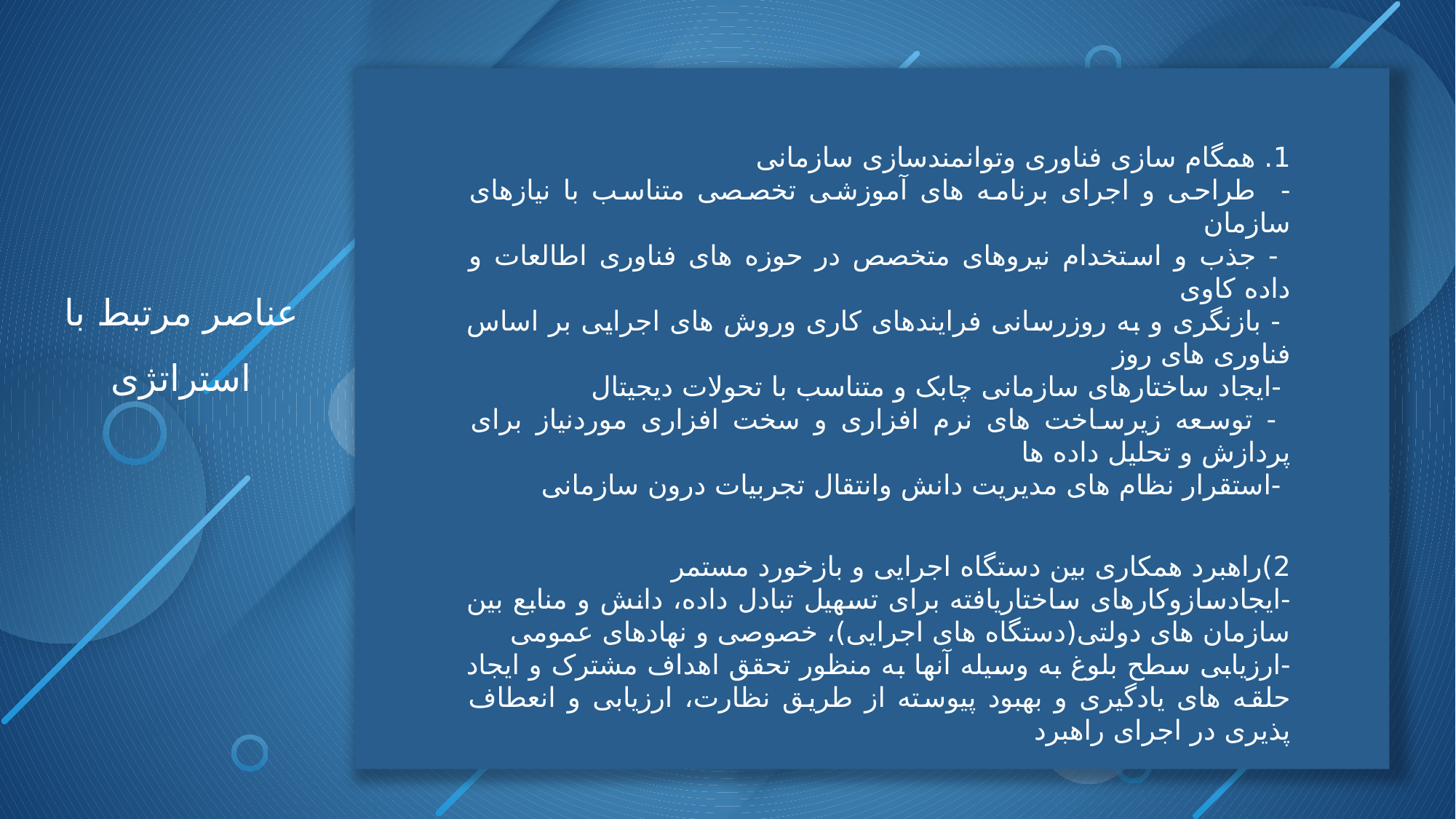

1. همگام سازی فناوری وتوانمندسازی سازمانی
-  طراحی و اجرای برنامه های آموزشی تخصصی متناسب با نیازهای سازمان
 - جذب و استخدام نیروهای متخصص در حوزه های فناوری اطالعات و داده کاوی
 - بازنگری و به روزرسانی فرایندهای کاری وروش های اجرایی بر اساس فناوری های روز
 -ایجاد ساختارهای سازمانی چابک و متناسب با تحولات دیجیتال
 - توسعه زیرساخت های نرم افزاری و سخت افزاری موردنیاز برای پردازش و تحلیل داده ها
 -استقرار نظام های مدیریت دانش وانتقال تجربیات درون سازمانی

2)راهبرد همکاری بین دستگاه اجرایی و بازخورد مستمر
-ایجادسازوکارهای ساختاریافته برای تسهیل تبادل داده، دانش و منابع بین سازمان های دولتی(دستگاه های اجرایی)، خصوصی و نهادهای عمومی
-ارزیابی سطح بلوغ به وسیله آنها به منظور تحقق اهداف مشترک و ایجاد حلقه های یادگیری و بهبود پیوسته از طریق نظارت، ارزیابی و انعطاف پذیری در اجرای راهبرد

عناصر مرتبط با استراتژی